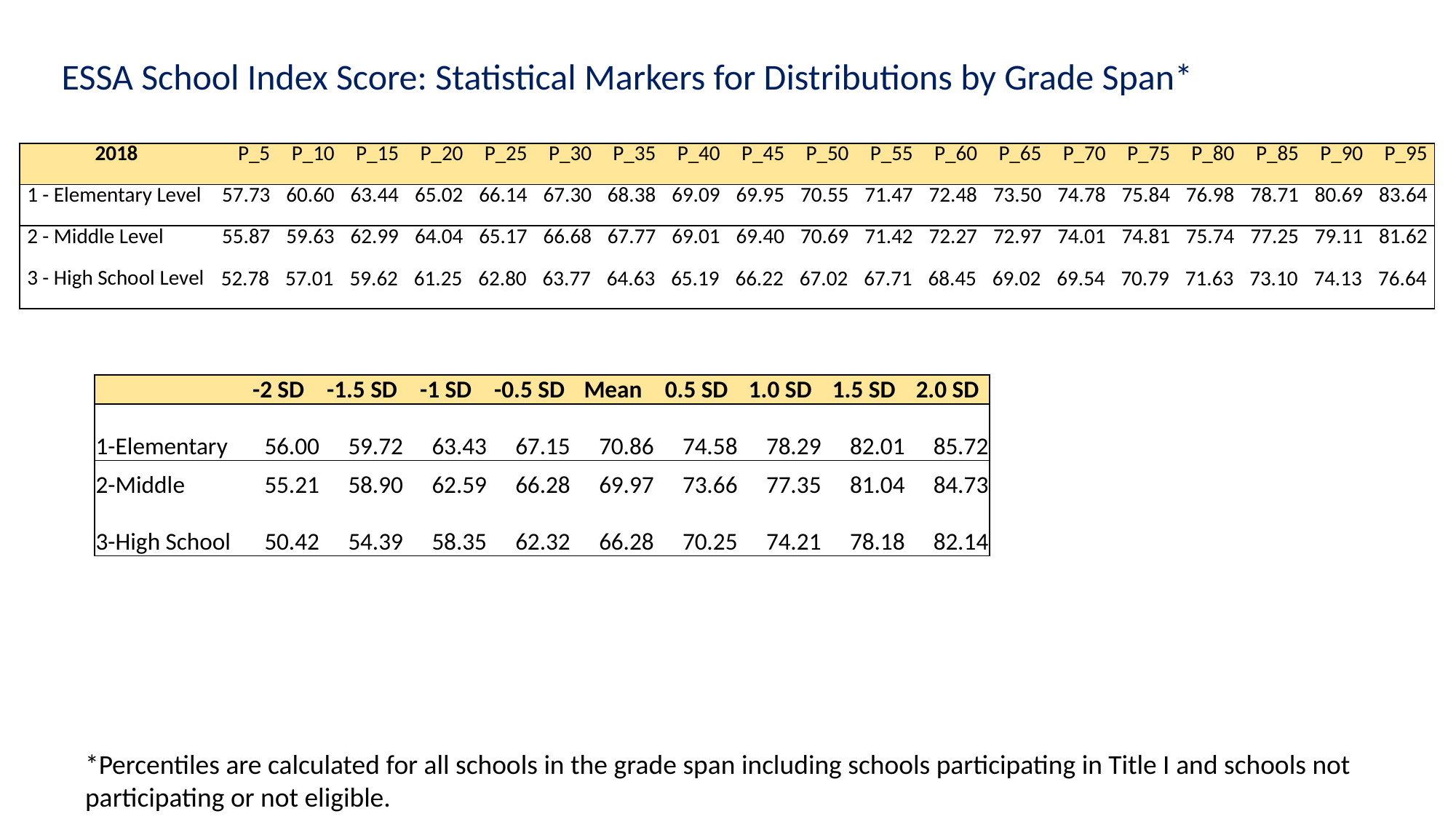

# ESSA School Index Score: Statistical Markers for Distributions by Grade Span*
| 2018 | P\_5 | P\_10 | P\_15 | P\_20 | P\_25 | P\_30 | P\_35 | P\_40 | P\_45 | P\_50 | P\_55 | P\_60 | P\_65 | P\_70 | P\_75 | P\_80 | P\_85 | P\_90 | P\_95 |
| --- | --- | --- | --- | --- | --- | --- | --- | --- | --- | --- | --- | --- | --- | --- | --- | --- | --- | --- | --- |
| 1 - Elementary Level | 57.73 | 60.60 | 63.44 | 65.02 | 66.14 | 67.30 | 68.38 | 69.09 | 69.95 | 70.55 | 71.47 | 72.48 | 73.50 | 74.78 | 75.84 | 76.98 | 78.71 | 80.69 | 83.64 |
| 2 - Middle Level | 55.87 | 59.63 | 62.99 | 64.04 | 65.17 | 66.68 | 67.77 | 69.01 | 69.40 | 70.69 | 71.42 | 72.27 | 72.97 | 74.01 | 74.81 | 75.74 | 77.25 | 79.11 | 81.62 |
| 3 - High School Level | 52.78 | 57.01 | 59.62 | 61.25 | 62.80 | 63.77 | 64.63 | 65.19 | 66.22 | 67.02 | 67.71 | 68.45 | 69.02 | 69.54 | 70.79 | 71.63 | 73.10 | 74.13 | 76.64 |
|  | -2 SD | -1.5 SD | -1 SD | -0.5 SD | Mean | 0.5 SD | 1.0 SD | 1.5 SD | 2.0 SD |
| --- | --- | --- | --- | --- | --- | --- | --- | --- | --- |
| 1-Elementary | 56.00 | 59.72 | 63.43 | 67.15 | 70.86 | 74.58 | 78.29 | 82.01 | 85.72 |
| 2-Middle | 55.21 | 58.90 | 62.59 | 66.28 | 69.97 | 73.66 | 77.35 | 81.04 | 84.73 |
| 3-High School | 50.42 | 54.39 | 58.35 | 62.32 | 66.28 | 70.25 | 74.21 | 78.18 | 82.14 |
*Percentiles are calculated for all schools in the grade span including schools participating in Title I and schools not participating or not eligible.